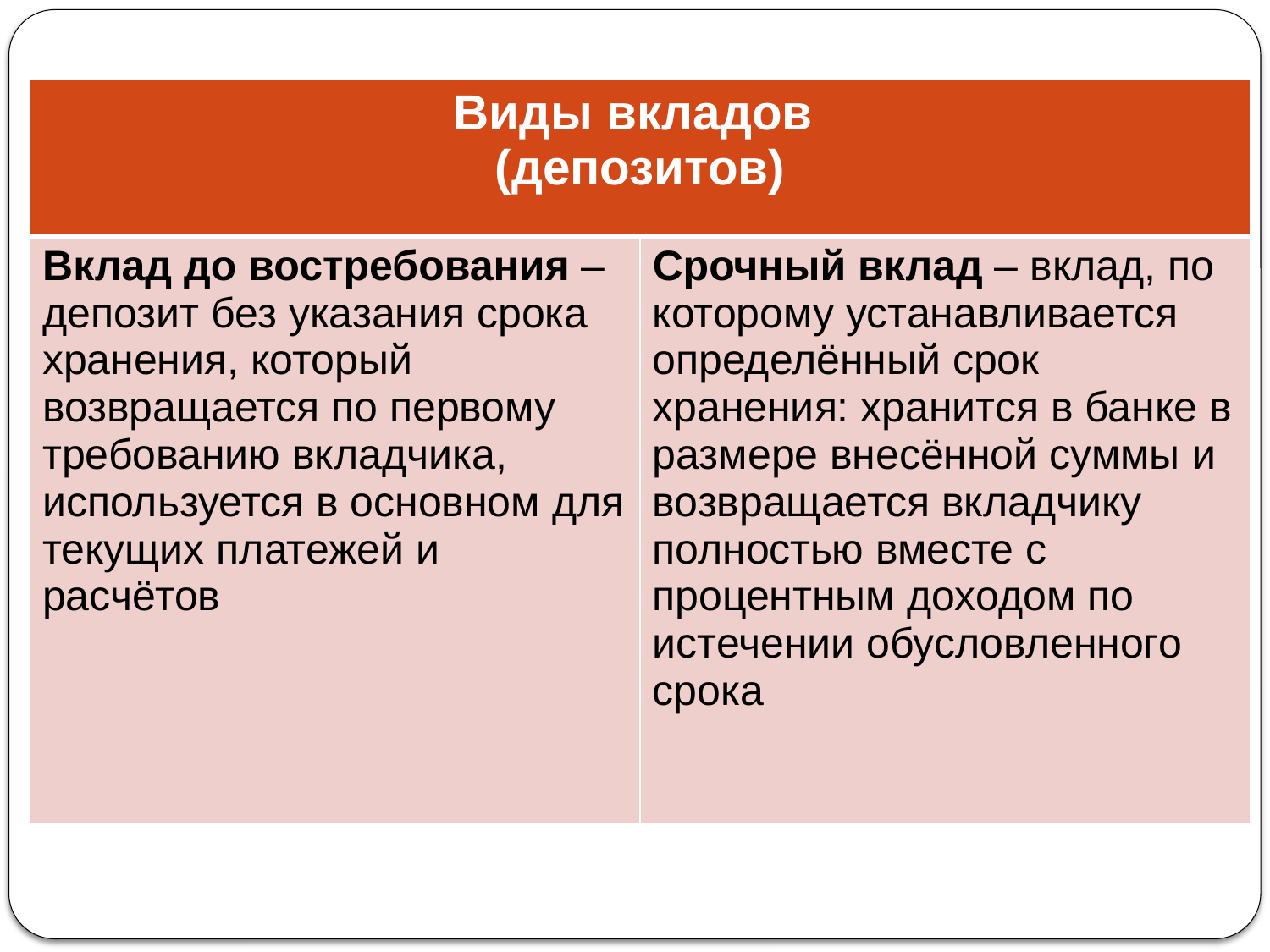

| Виды вкладов (депозитов) |  |
| --- | --- |
| Вклад до востребования – депозит без указания срока хранения, который возвращается по первому требованию вкладчика, используется в основном для текущих платежей и расчётов | Срочный вклад – вклад, по которому устанавливается определённый срок хранения: хранится в банке в размере внесённой суммы и возвращается вкладчику полностью вместе с процентным доходом по истечении обусловленного срока |